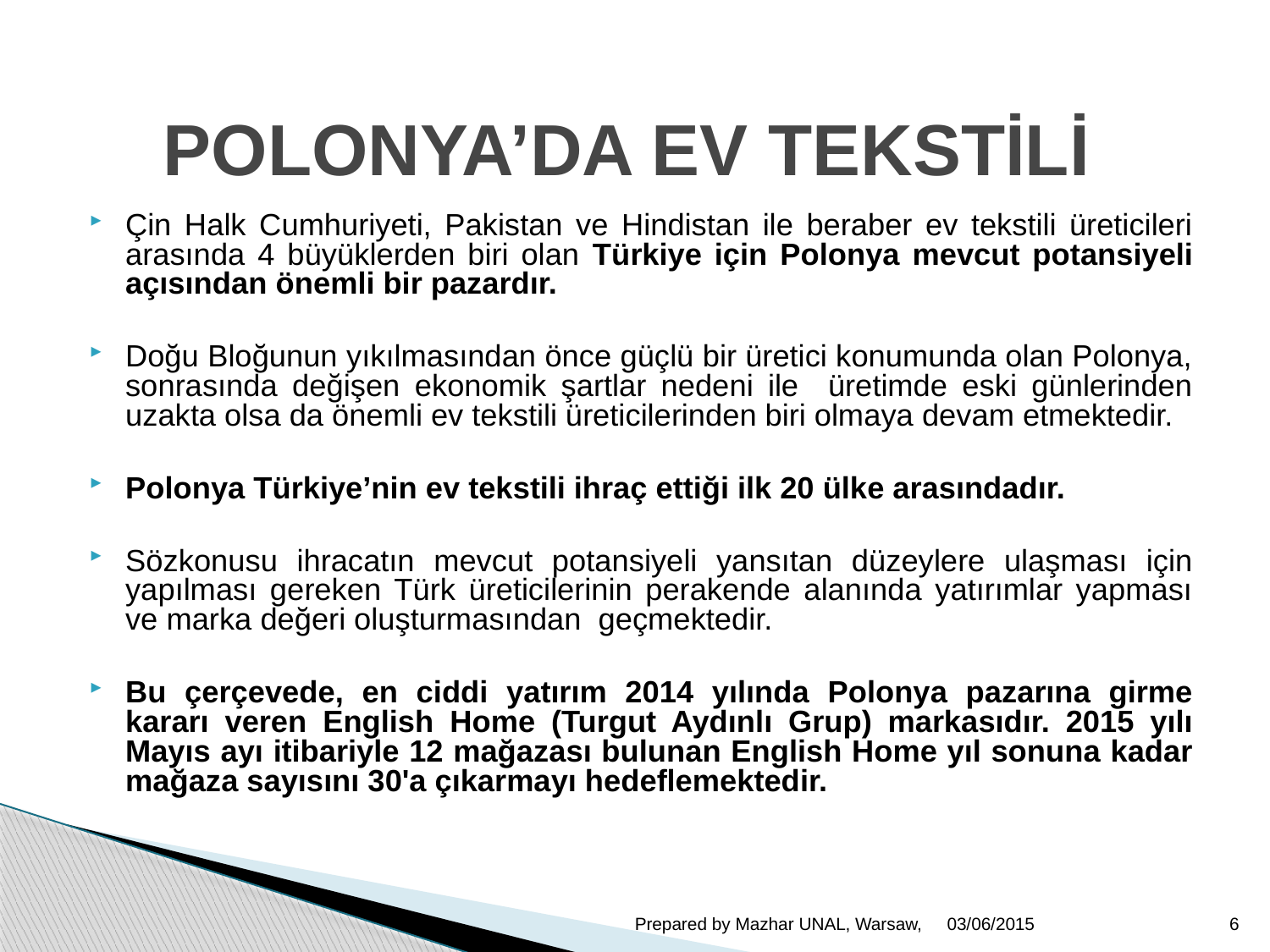

# POLONYA’DA EV TEKSTİLİ
Çin Halk Cumhuriyeti, Pakistan ve Hindistan ile beraber ev tekstili üreticileri arasında 4 büyüklerden biri olan Türkiye için Polonya mevcut potansiyeli açısından önemli bir pazardır.

Doğu Bloğunun yıkılmasından önce güçlü bir üretici konumunda olan Polonya, sonrasında değişen ekonomik şartlar nedeni ile  üretimde eski günlerinden uzakta olsa da önemli ev tekstili üreticilerinden biri olmaya devam etmektedir.

Polonya Türkiye’nin ev tekstili ihraç ettiği ilk 20 ülke arasındadır.

Sözkonusu ihracatın mevcut potansiyeli yansıtan düzeylere ulaşması için yapılması gereken Türk üreticilerinin perakende alanında yatırımlar yapması ve marka değeri oluşturmasından  geçmektedir.

Bu çerçevede, en ciddi yatırım 2014 yılında Polonya pazarına girme kararı veren English Home (Turgut Aydınlı Grup) markasıdır. 2015 yılı Mayıs ayı itibariyle 12 mağazası bulunan English Home yıl sonuna kadar mağaza sayısını 30'a çıkarmayı hedeflemektedir.

Prepared by Mazhar UNAL, Warsaw,
03/06/2015
6